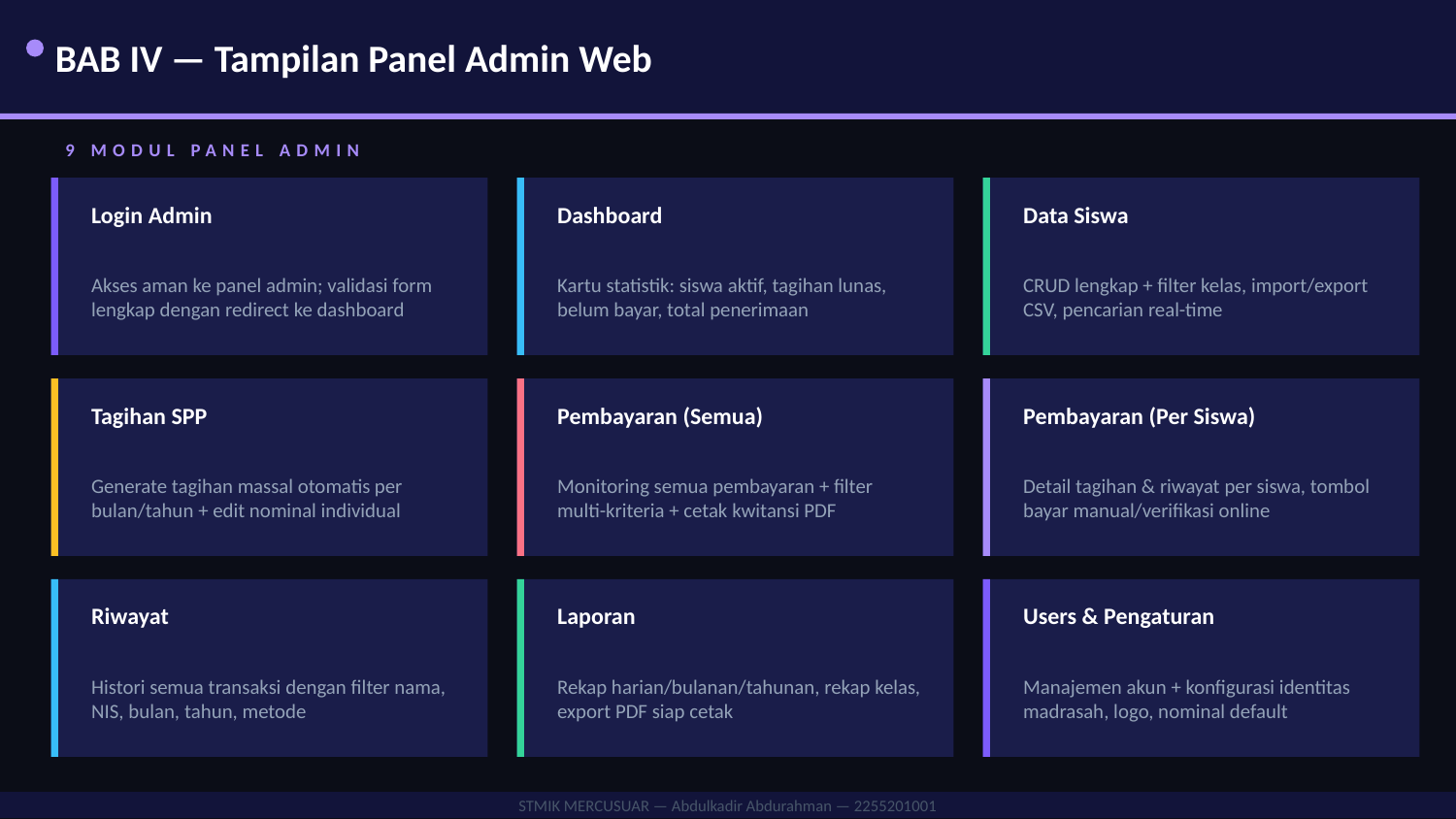

BAB IV — Tampilan Panel Admin Web

9 MODUL PANEL ADMIN

Login Admin
Dashboard
Data Siswa
Akses aman ke panel admin; validasi form lengkap dengan redirect ke dashboard
Kartu statistik: siswa aktif, tagihan lunas, belum bayar, total penerimaan
CRUD lengkap + filter kelas, import/export CSV, pencarian real-time

Tagihan SPP
Pembayaran (Semua)
Pembayaran (Per Siswa)
Generate tagihan massal otomatis per bulan/tahun + edit nominal individual
Monitoring semua pembayaran + filter multi-kriteria + cetak kwitansi PDF
Detail tagihan & riwayat per siswa, tombol bayar manual/verifikasi online

Riwayat
Laporan
Users & Pengaturan
Histori semua transaksi dengan filter nama, NIS, bulan, tahun, metode
Rekap harian/bulanan/tahunan, rekap kelas, export PDF siap cetak
Manajemen akun + konfigurasi identitas madrasah, logo, nominal default

STMIK MERCUSUAR — Abdulkadir Abdurahman — 2255201001